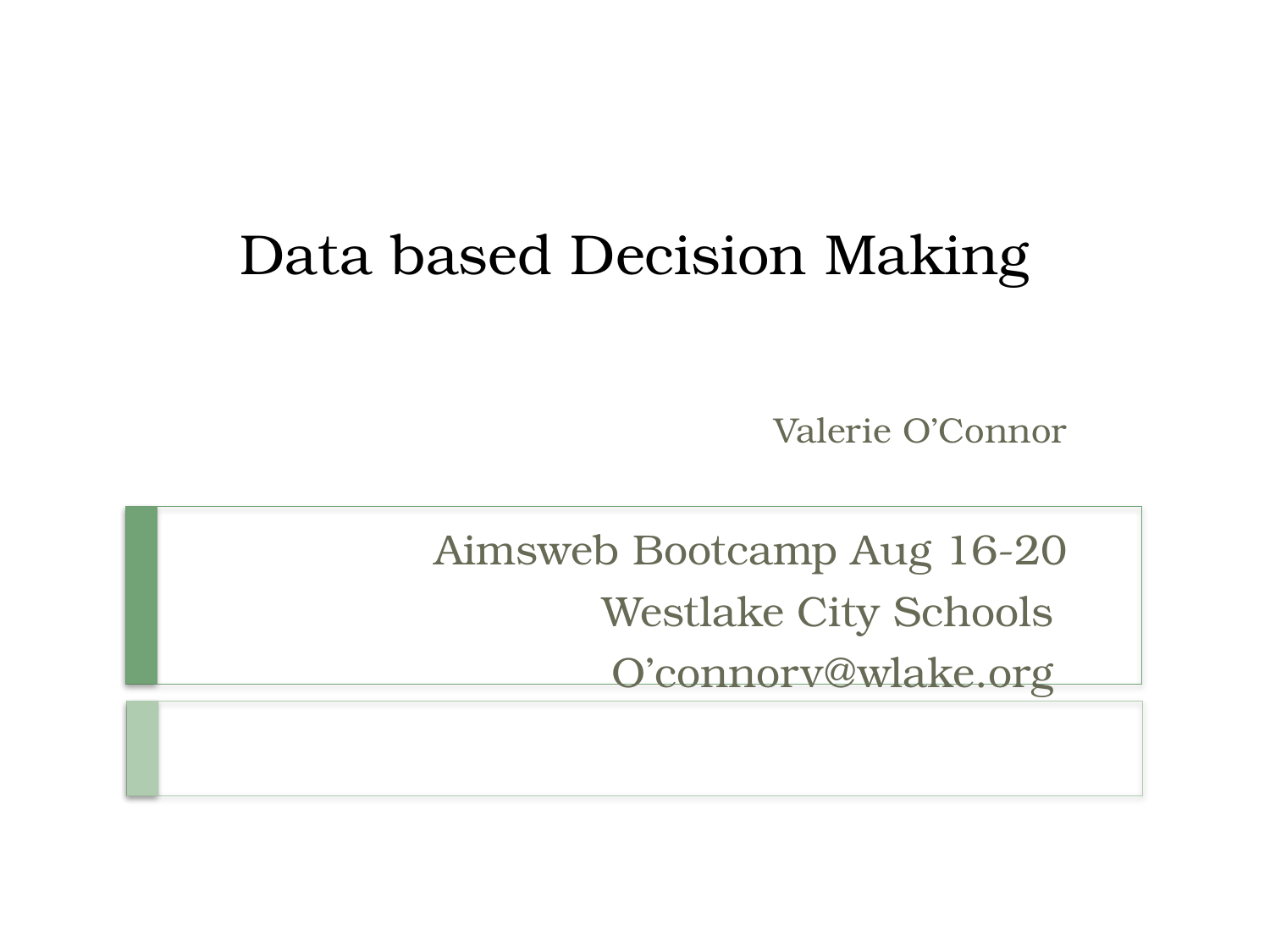

# Data based Decision Making
Valerie O’Connor

Aimsweb Bootcamp Aug 16-20
Westlake City Schools
O’connorv@wlake.org